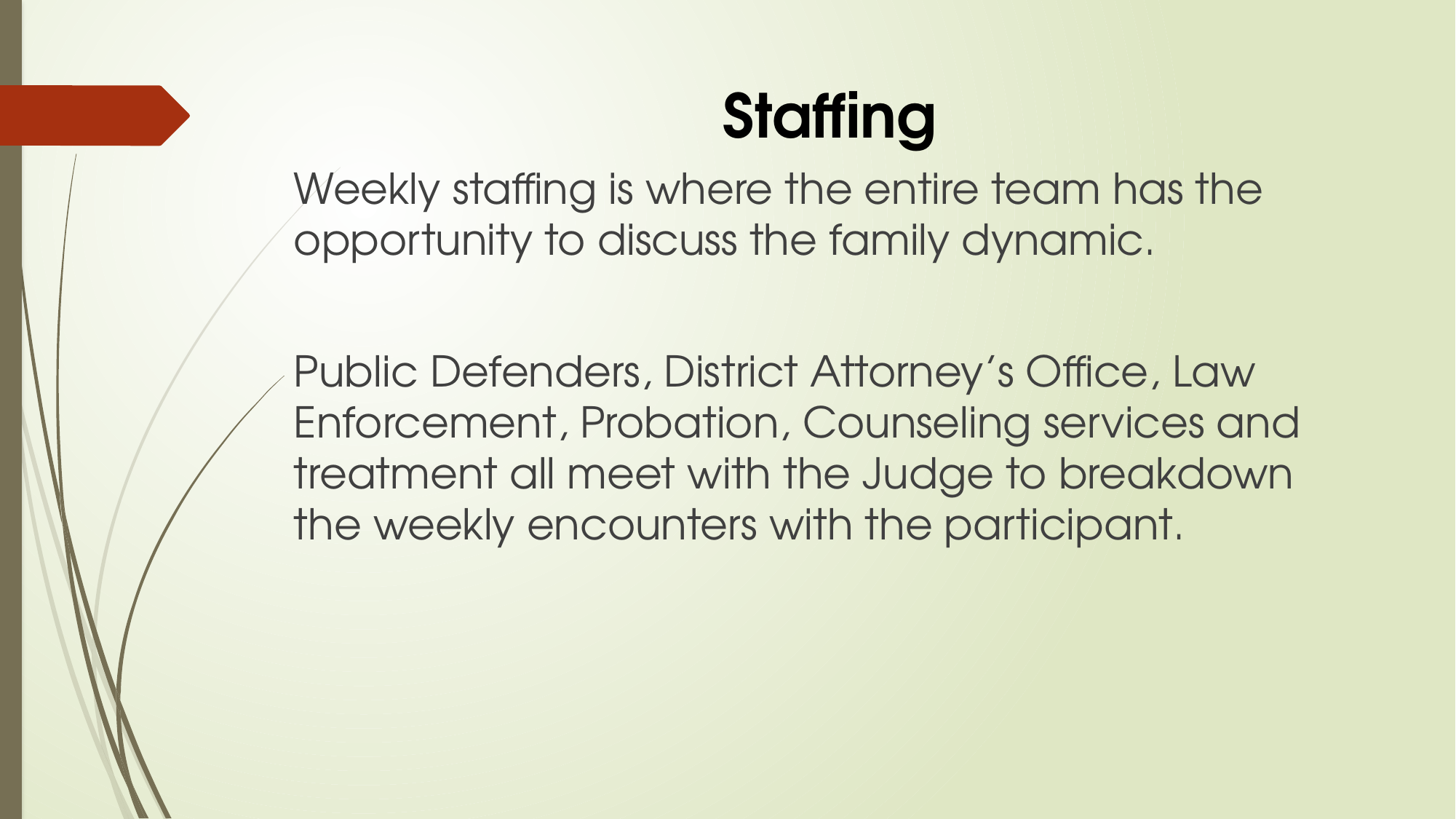

Staffing
Weekly staffing is where the entire team has the opportunity to discuss the family dynamic.

Public Defenders, District Attorney’s Office, Law Enforcement, Probation, Counseling services and treatment all meet with the Judge to breakdown the weekly encounters with the participant.